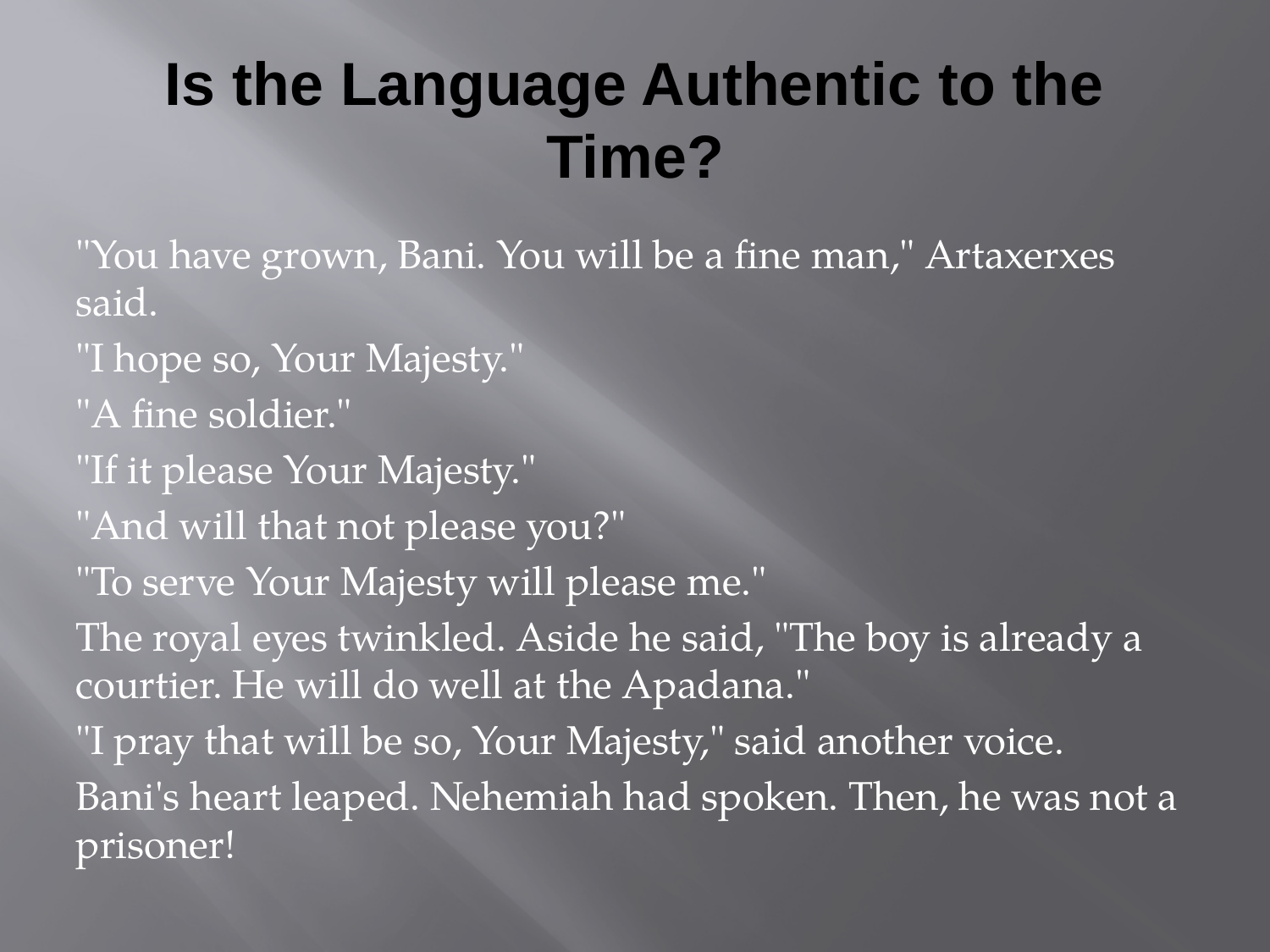

# Is the Language Authentic to the Time?
"You have grown, Bani. You will be a fine man," Artaxerxes said.
"I hope so, Your Majesty."
"A fine soldier."
"If it please Your Majesty."
"And will that not please you?"
"To serve Your Majesty will please me."
The royal eyes twinkled. Aside he said, "The boy is already a courtier. He will do well at the Apadana."
"I pray that will be so, Your Majesty," said another voice.
Bani's heart leaped. Nehemiah had spoken. Then, he was not a prisoner!